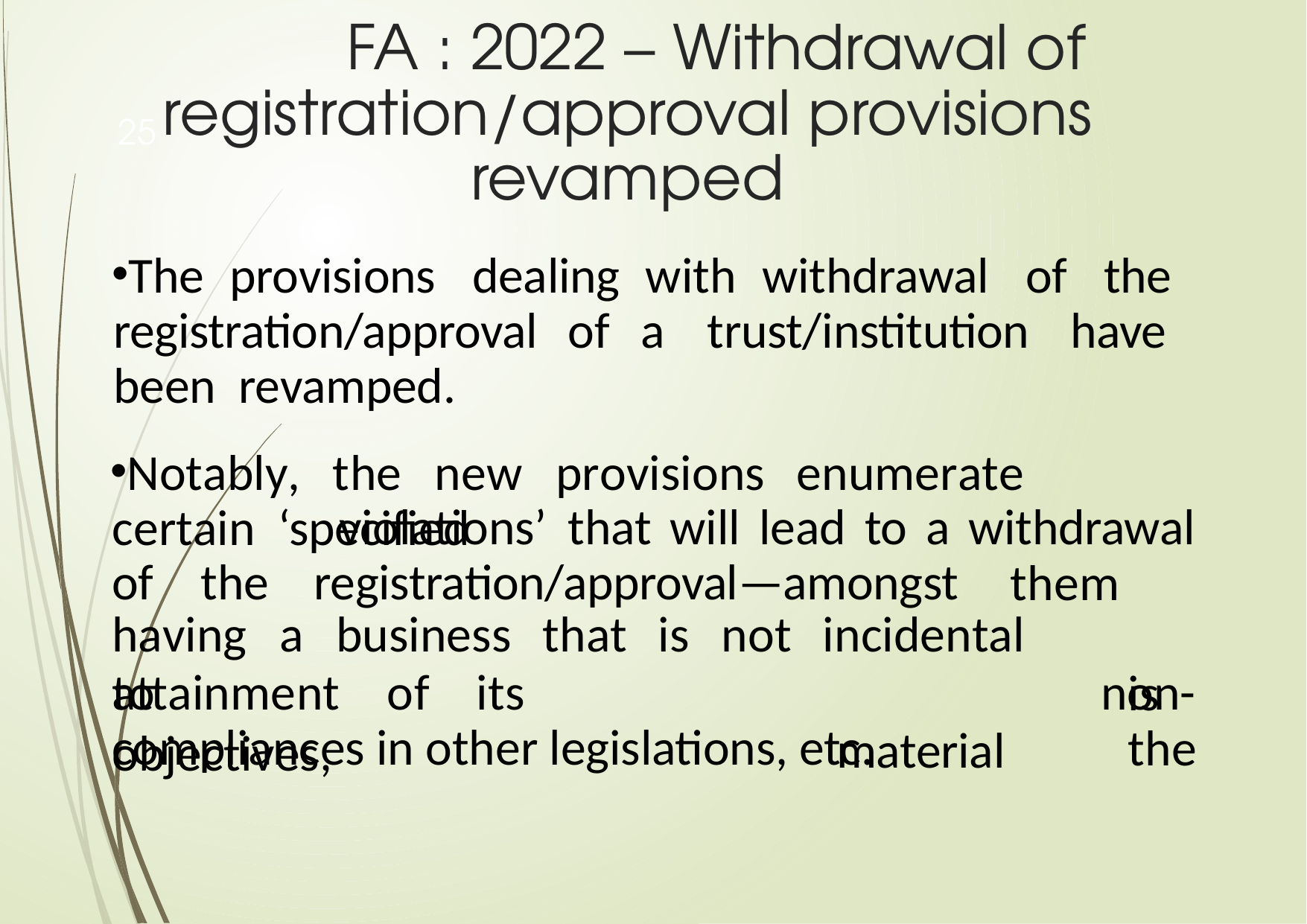

# FA : 2022 – Withdrawal of  registration/approval provisions revamped
25
The provisions dealing with withdrawal of the  registration/approval of a trust/institution have  been revamped.
Notably,	the	new	provisions	enumerate	certain  ‘specified
violations’	that	will	lead	to	a	withdrawal
of	the	registration/approval—amongst
them		is  the
having	a	business	that	is	not	incidental	to
material
attainment	of	its	objectives,
non-
compliances in other legislations, etc.